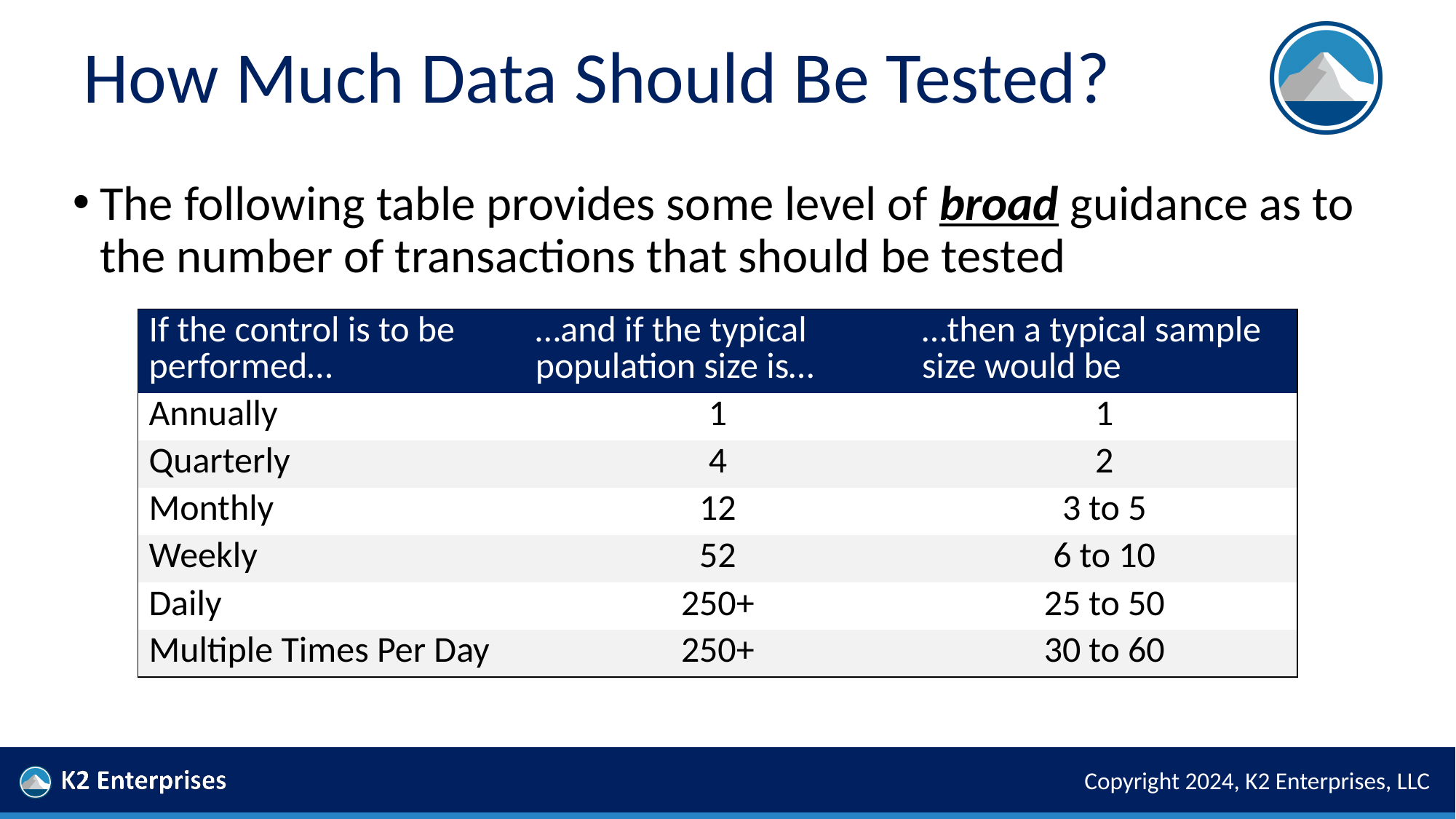

# How Much Data Should Be Tested?
The following table provides some level of broad guidance as to the number of transactions that should be tested

| If the control is to be performed… | …and if the typical population size is… | …then a typical sample size would be |
| --- | --- | --- |
| Annually | 1 | 1 |
| Quarterly | 4 | 2 |
| Monthly | 12 | 3 to 5 |
| Weekly | 52 | 6 to 10 |
| Daily | 250+ | 25 to 50 |
| Multiple Times Per Day | 250+ | 30 to 60 |